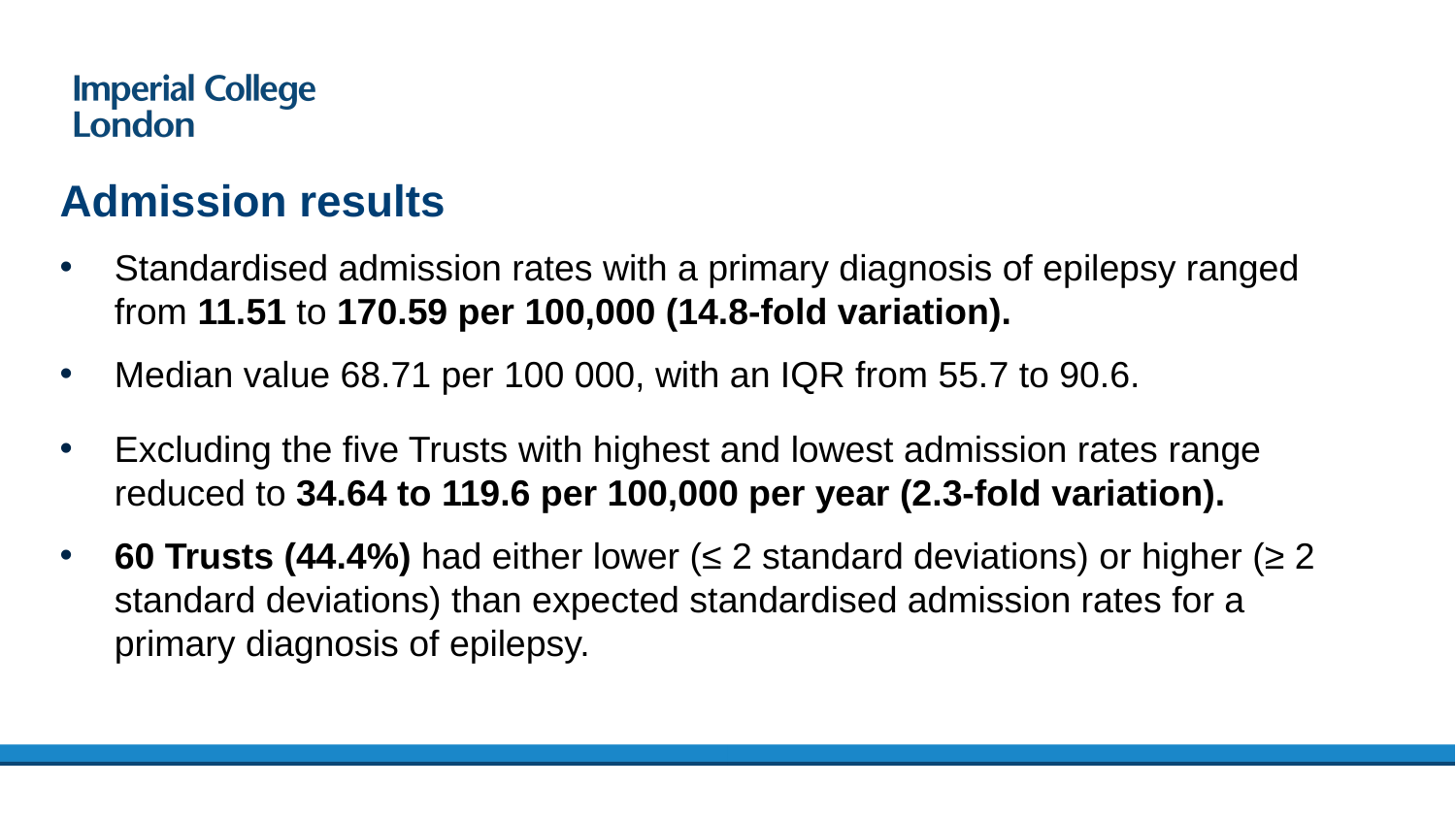

# Admission results
Standardised admission rates with a primary diagnosis of epilepsy ranged from 11.51 to 170.59 per 100,000 (14.8-fold variation).
Median value 68.71 per 100 000, with an IQR from 55.7 to 90.6.
Excluding the five Trusts with highest and lowest admission rates range reduced to 34.64 to 119.6 per 100,000 per year (2.3-fold variation).
60 Trusts (44.4%) had either lower (≤ 2 standard deviations) or higher (≥ 2 standard deviations) than expected standardised admission rates for a primary diagnosis of epilepsy.